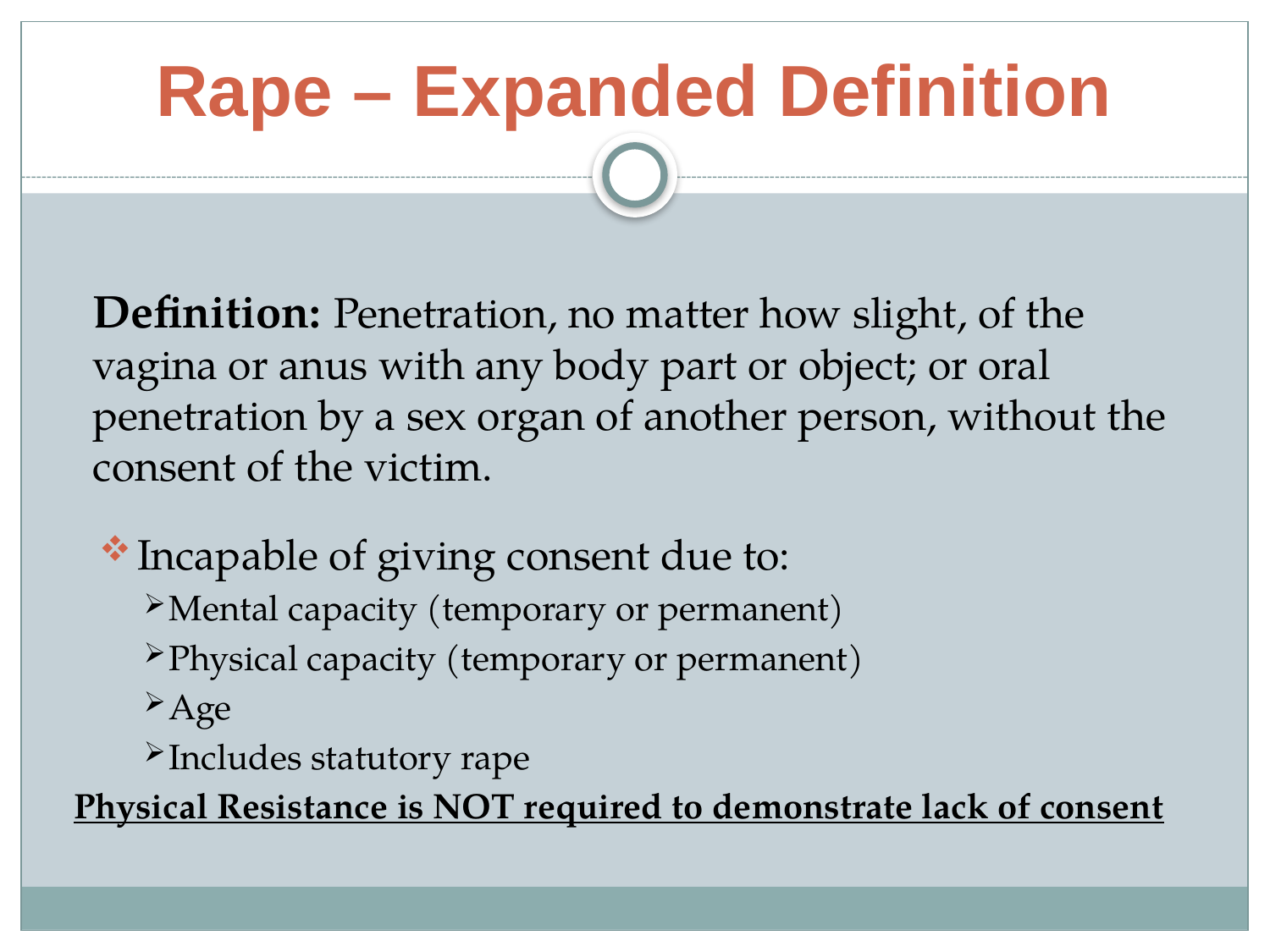

# Rape – Expanded Definition

Definition: Penetration, no matter how slight, of the vagina or anus with any body part or object; or oral penetration by a sex organ of another person, without the consent of the victim.

Incapable of giving consent due to:
Mental capacity (temporary or permanent)
Physical capacity (temporary or permanent)
Age
Includes statutory rape
Physical Resistance is NOT required to demonstrate lack of consent